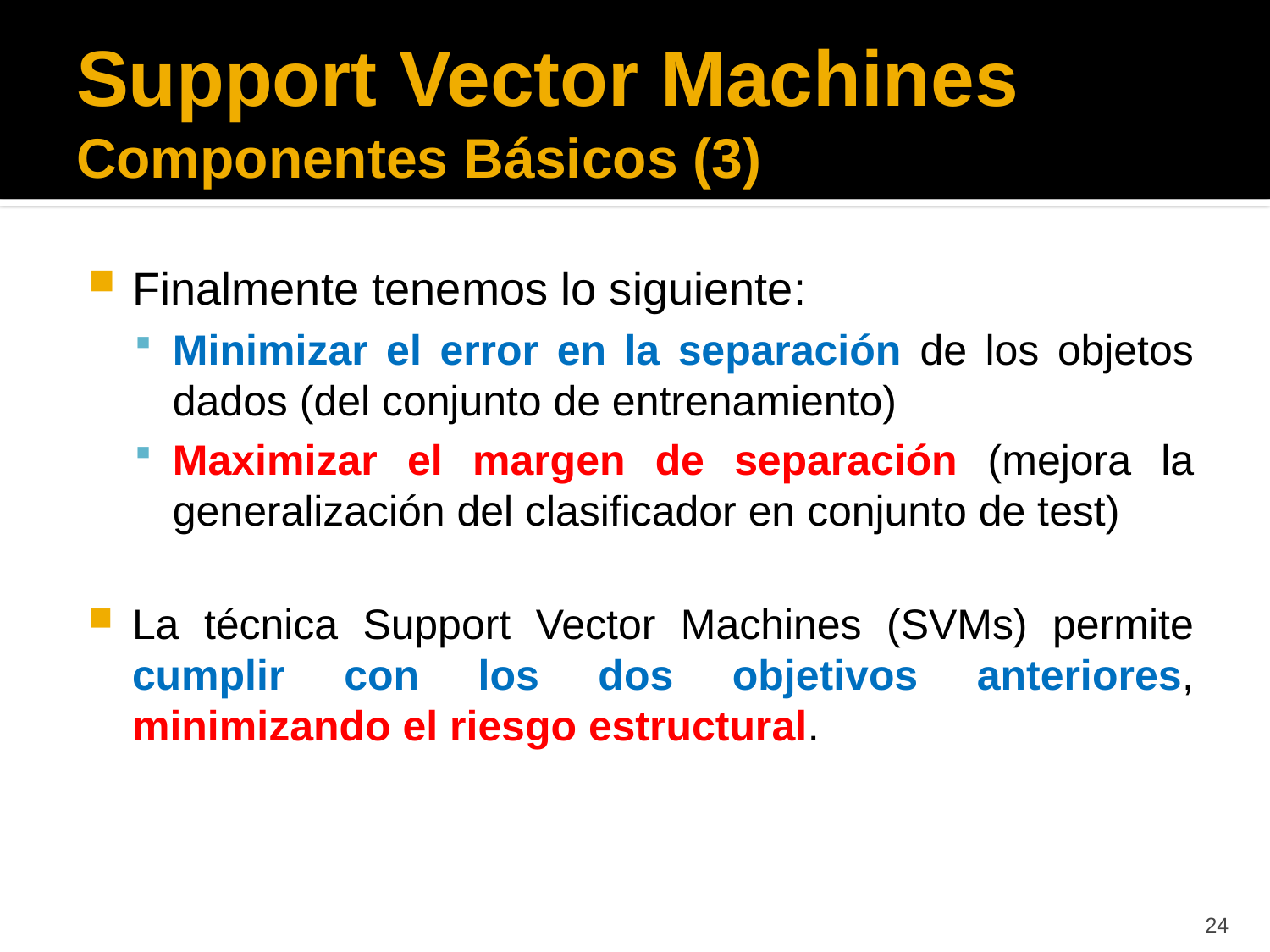

# Support Vector Machines Componentes Básicos (3)
Finalmente tenemos lo siguiente:
Minimizar el error en la separación de los objetos dados (del conjunto de entrenamiento)
Maximizar el margen de separación (mejora la generalización del clasificador en conjunto de test)

La técnica Support Vector Machines (SVMs) permite cumplir con los dos objetivos anteriores, minimizando el riesgo estructural.
24